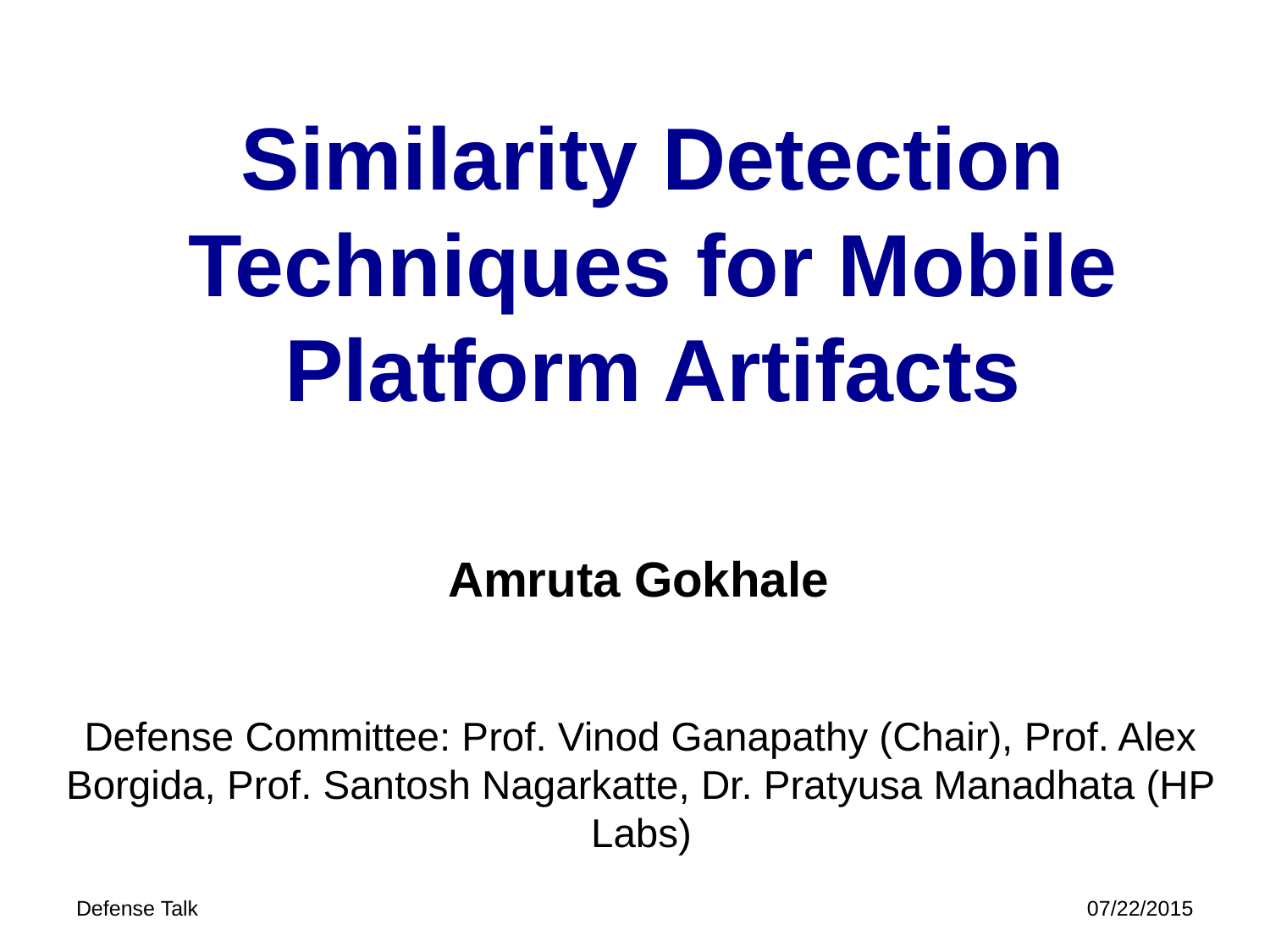

# Similarity Detection Techniques for Mobile Platform Artifacts
| Amruta Gokhale |
| --- |
Defense Committee: Prof. Vinod Ganapathy (Chair), Prof. Alex Borgida, Prof. Santosh Nagarkatte, Dr. Pratyusa Manadhata (HP Labs)
Defense Talk
07/22/2015